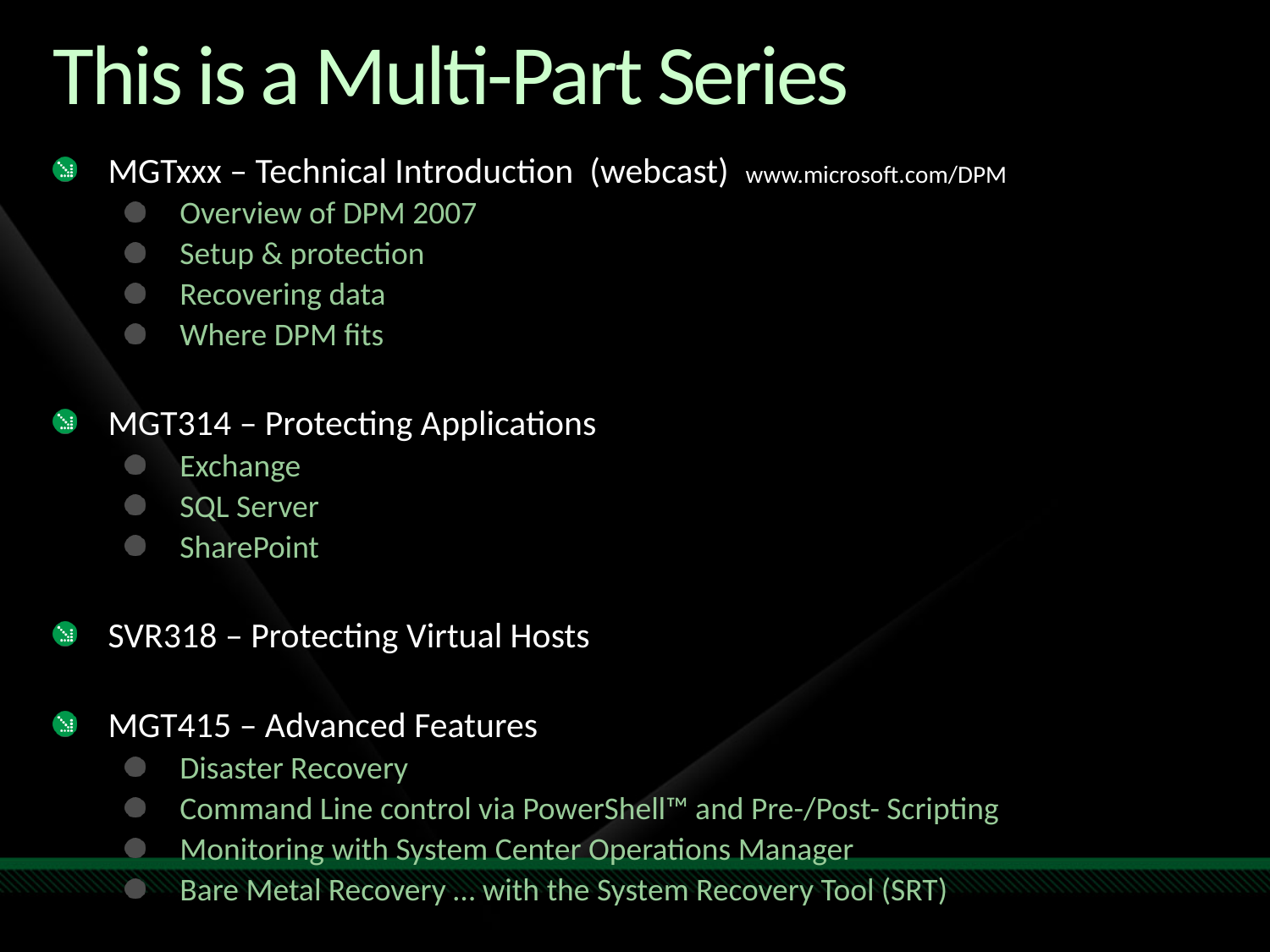

# This is a Multi-Part Series
MGTxxx – Technical Introduction  (webcast)  www.microsoft.com/DPM
Overview of DPM 2007
Setup & protection
Recovering data
Where DPM fits

MGT314 – Protecting Applications
Exchange
SQL Server
SharePoint

SVR318 – Protecting Virtual Hosts

MGT415 – Advanced Features
Disaster Recovery
Command Line control via PowerShell™ and Pre-/Post- Scripting
Monitoring with System Center Operations Manager
Bare Metal Recovery … with the System Recovery Tool (SRT)